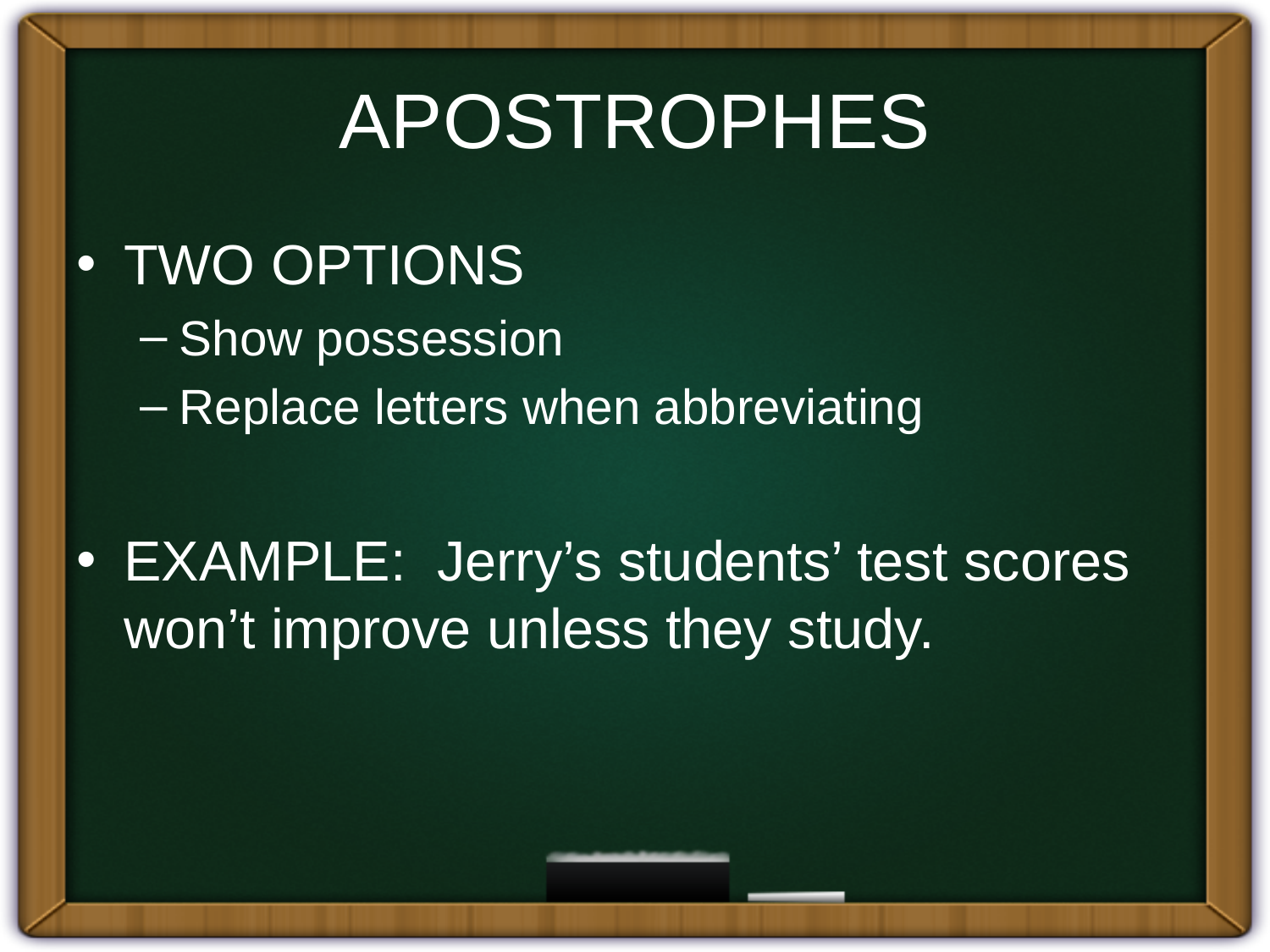

# APOSTROPHES
TWO OPTIONS
Show possession
Replace letters when abbreviating

EXAMPLE:  Jerry’s students’ test scores won’t improve unless they study.